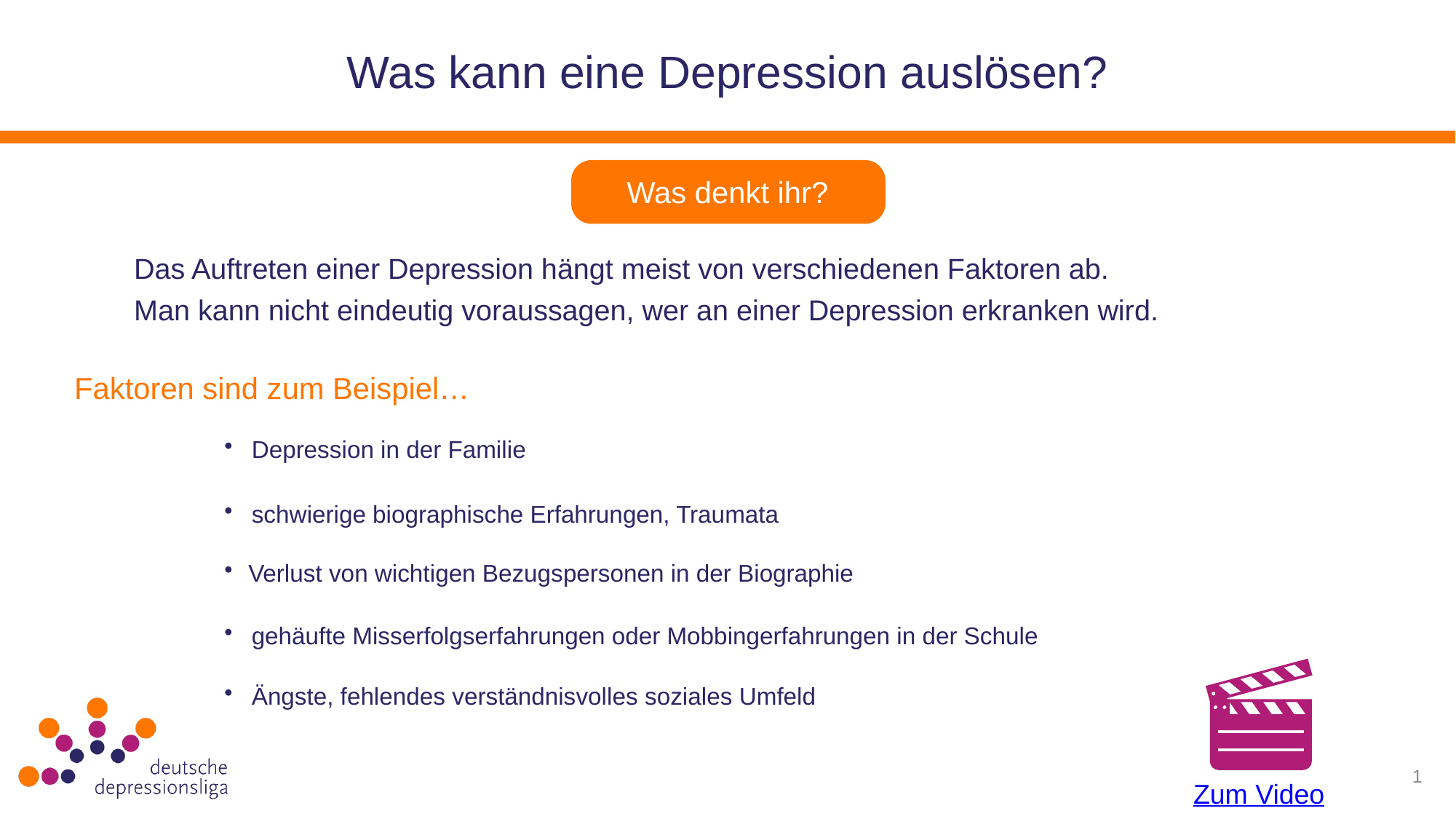

# Was kann eine Depression auslösen?

Was denkt ihr?
Das Auftreten einer Depression hängt meist von verschiedenen Faktoren ab.
Man kann nicht eindeutig voraussagen, wer an einer Depression erkranken wird.
Faktoren sind zum Beispiel…
Depression in der Familie
schwierige biographische Erfahrungen, Traumata
Verlust von wichtigen Bezugspersonen in der Biographie
gehäufte Misserfolgserfahrungen oder Mobbingerfahrungen in der Schule

Ängste, fehlendes verständnisvolles soziales Umfeld
1
Zum Video